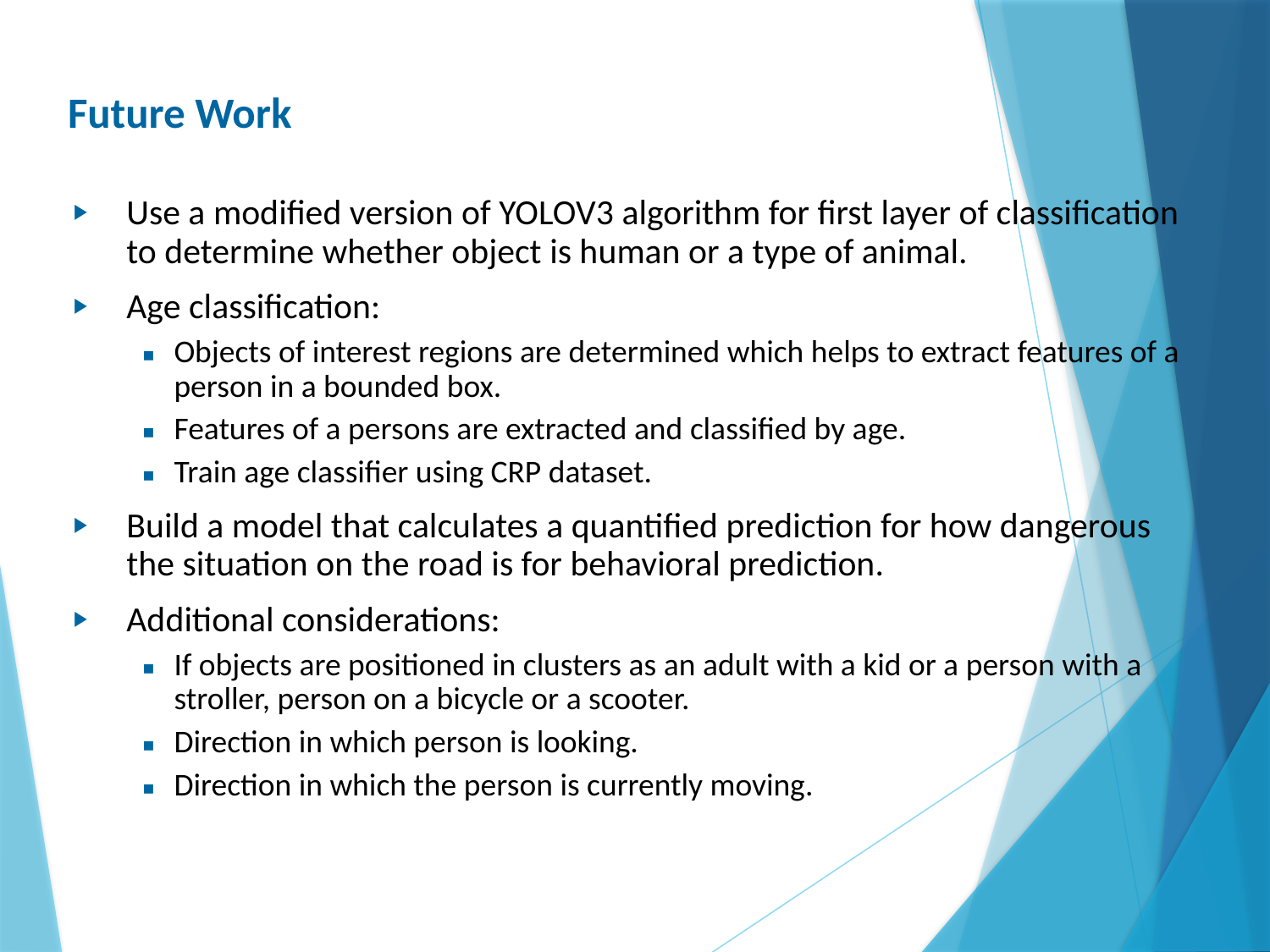

# Future Work
Use a modified version of YOLOV3 algorithm for first layer of classification to determine whether object is human or a type of animal.
Age classification:
Objects of interest regions are determined which helps to extract features of a person in a bounded box.
Features of a persons are extracted and classified by age.
Train age classifier using CRP dataset.
Build a model that calculates a quantified prediction for how dangerous the situation on the road is for behavioral prediction.
Additional considerations:
If objects are positioned in clusters as an adult with a kid or a person with a stroller, person on a bicycle or a scooter.
Direction in which person is looking.
Direction in which the person is currently moving.